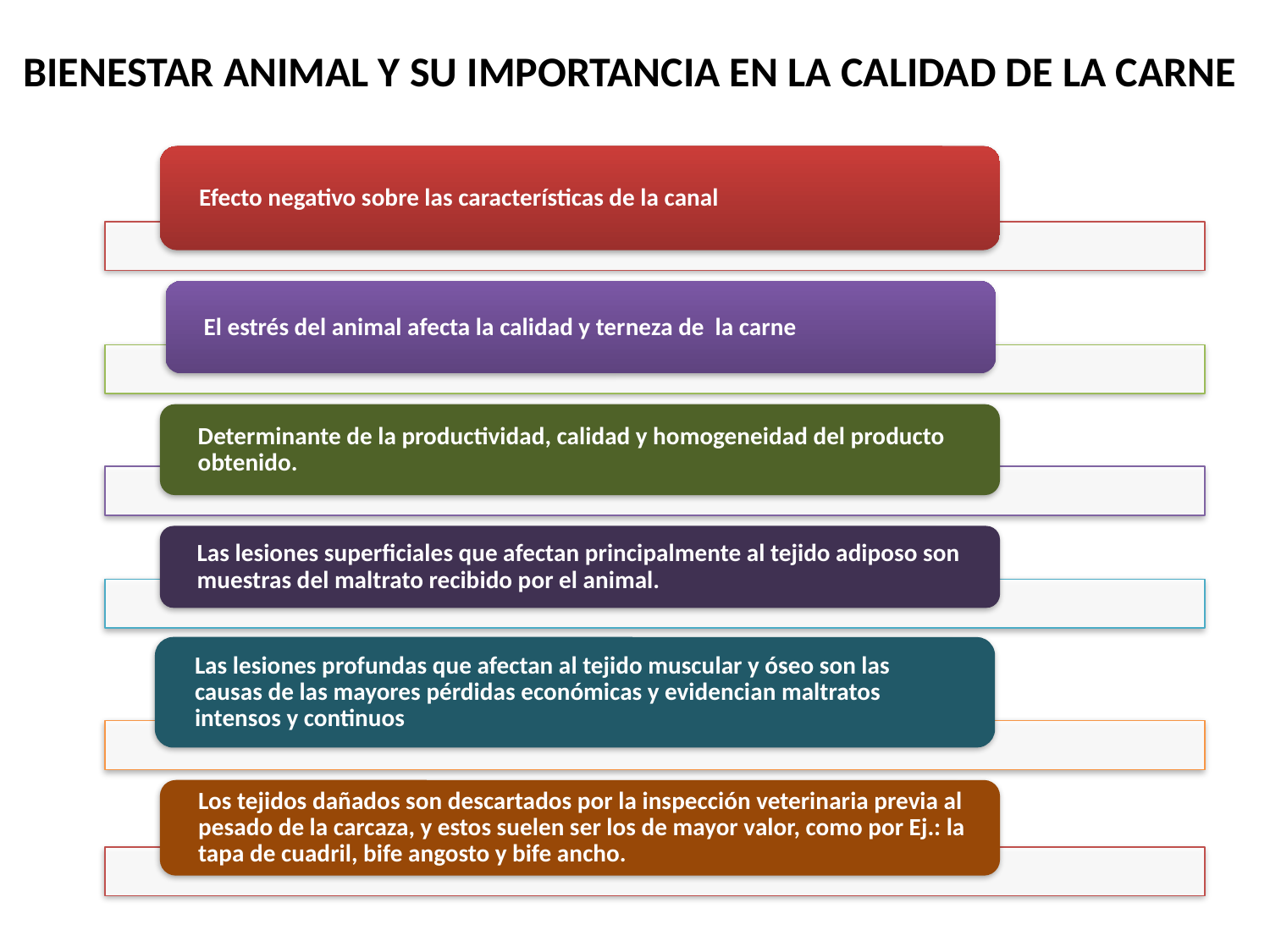

BIENESTAR ANIMAL Y SU IMPORTANCIA EN LA CALIDAD DE LA CARNE
Efecto negativo sobre las características de la canal
El estrés del animal afecta la calidad y terneza de  la carne
Determinante de la productividad, calidad y homogeneidad del producto obtenido.
Las lesiones superficiales que afectan principalmente al tejido adiposo son muestras del maltrato recibido por el animal.
Las lesiones profundas que afectan al tejido muscular y óseo son las causas de las mayores pérdidas económicas y evidencian maltratos intensos y continuos
Los tejidos dañados son descartados por la inspección veterinaria previa al pesado de la carcaza, y estos suelen ser los de mayor valor, como por Ej.: la tapa de cuadril, bife angosto y bife ancho.